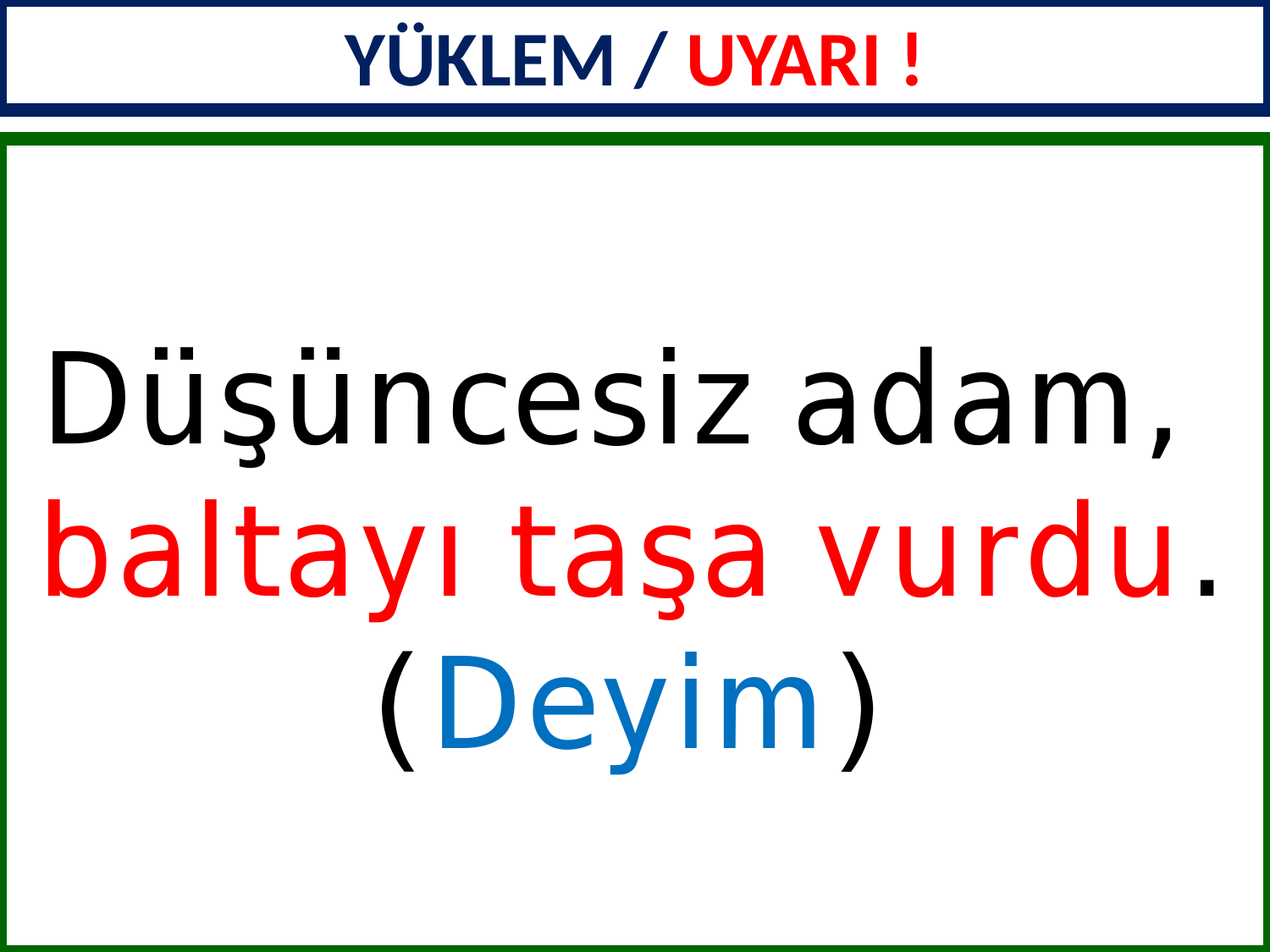

YÜKLEM / UYARI !
Düşüncesiz adam,
baltayı taşa vurdu. (Deyim)